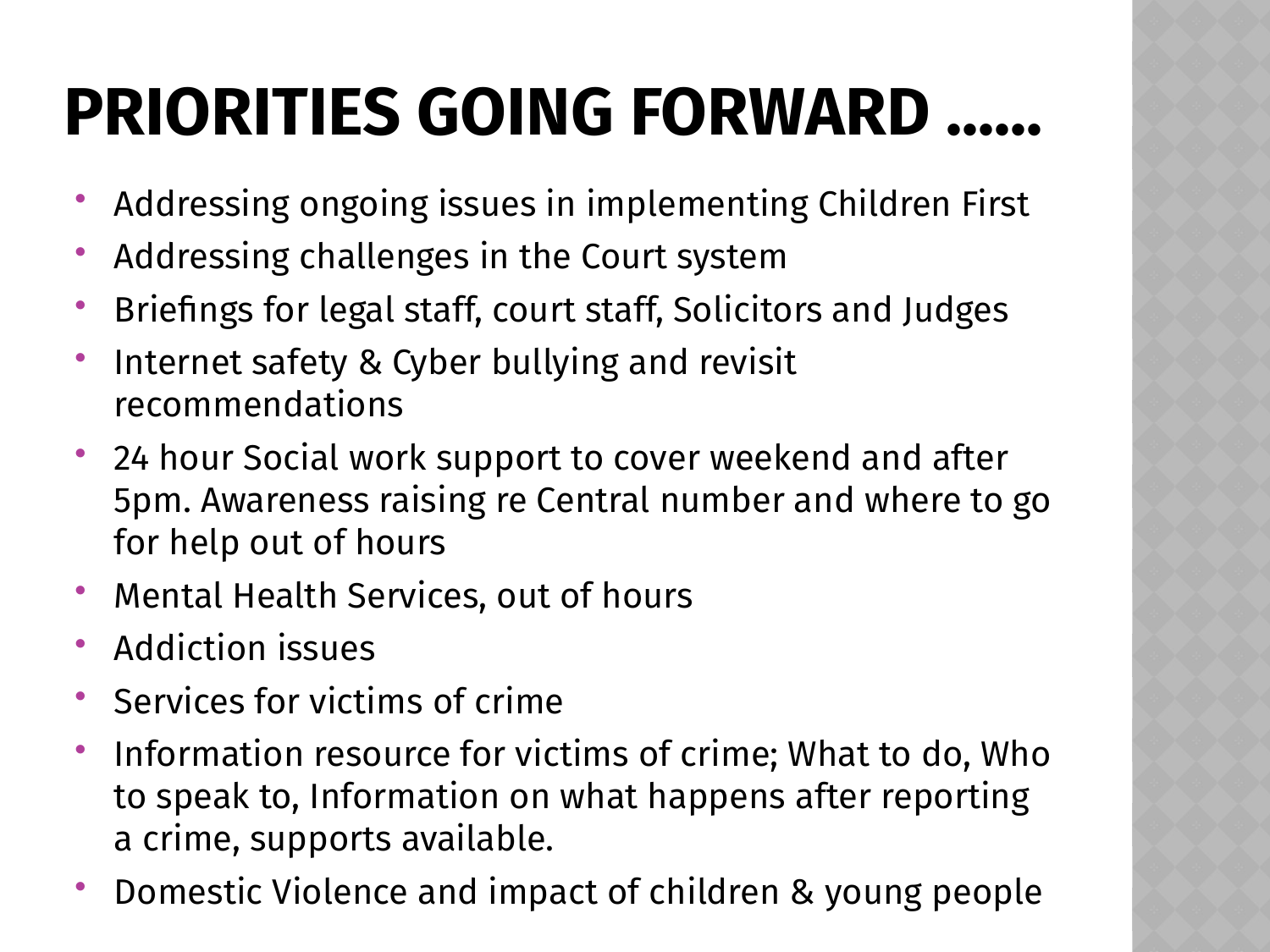

# Priorities Going forward ......
Addressing ongoing issues in implementing Children First
Addressing challenges in the Court system
Briefings for legal staff, court staff, Solicitors and Judges
Internet safety & Cyber bullying and revisit recommendations
24 hour Social work support to cover weekend and after 5pm. Awareness raising re Central number and where to go for help out of hours
Mental Health Services, out of hours
Addiction issues
Services for victims of crime
Information resource for victims of crime; What to do, Who to speak to, Information on what happens after reporting a crime, supports available.
Domestic Violence and impact of children & young people